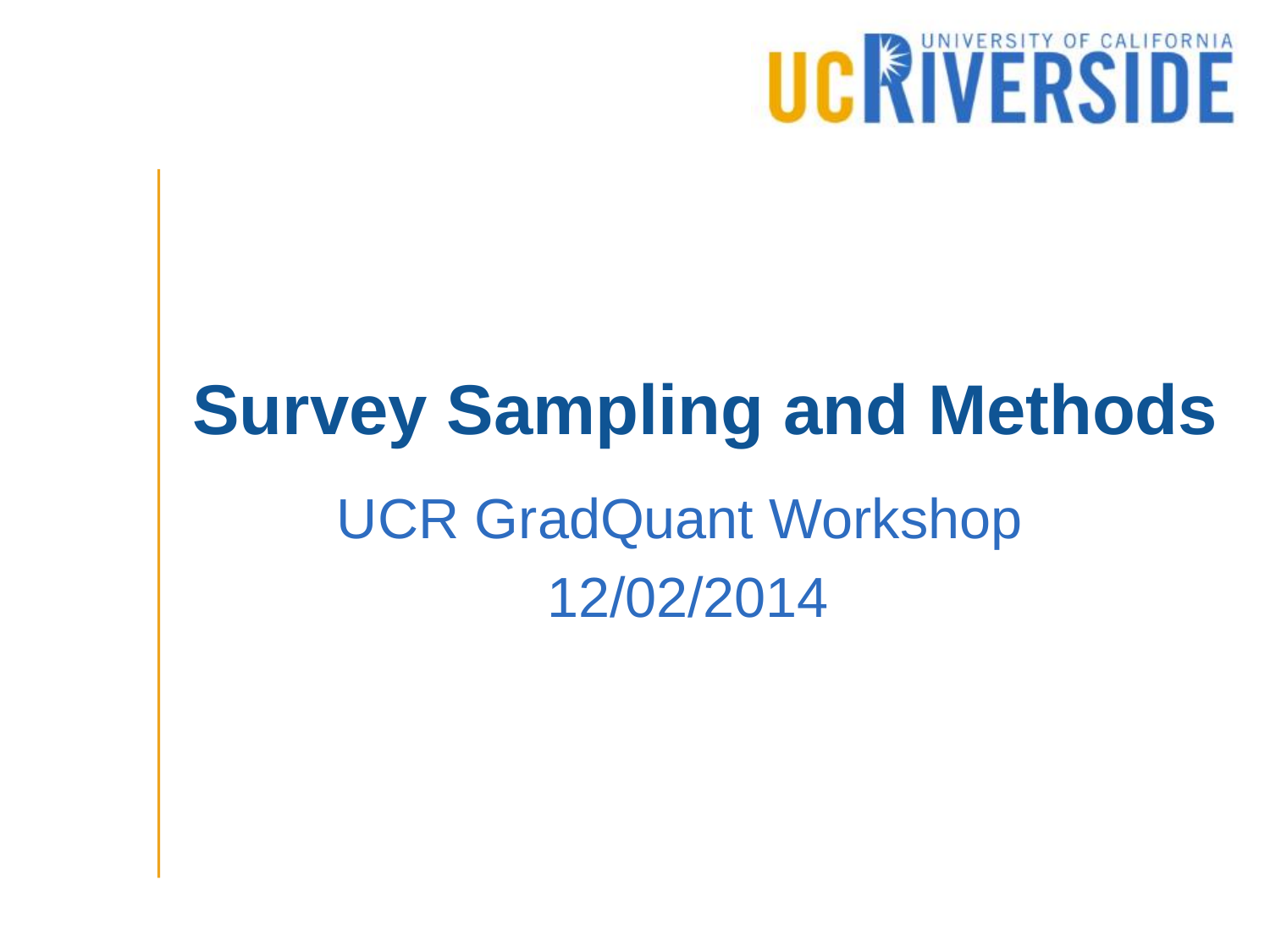

# Survey Sampling and Methods
UCR GradQuant Workshop
12/02/2014